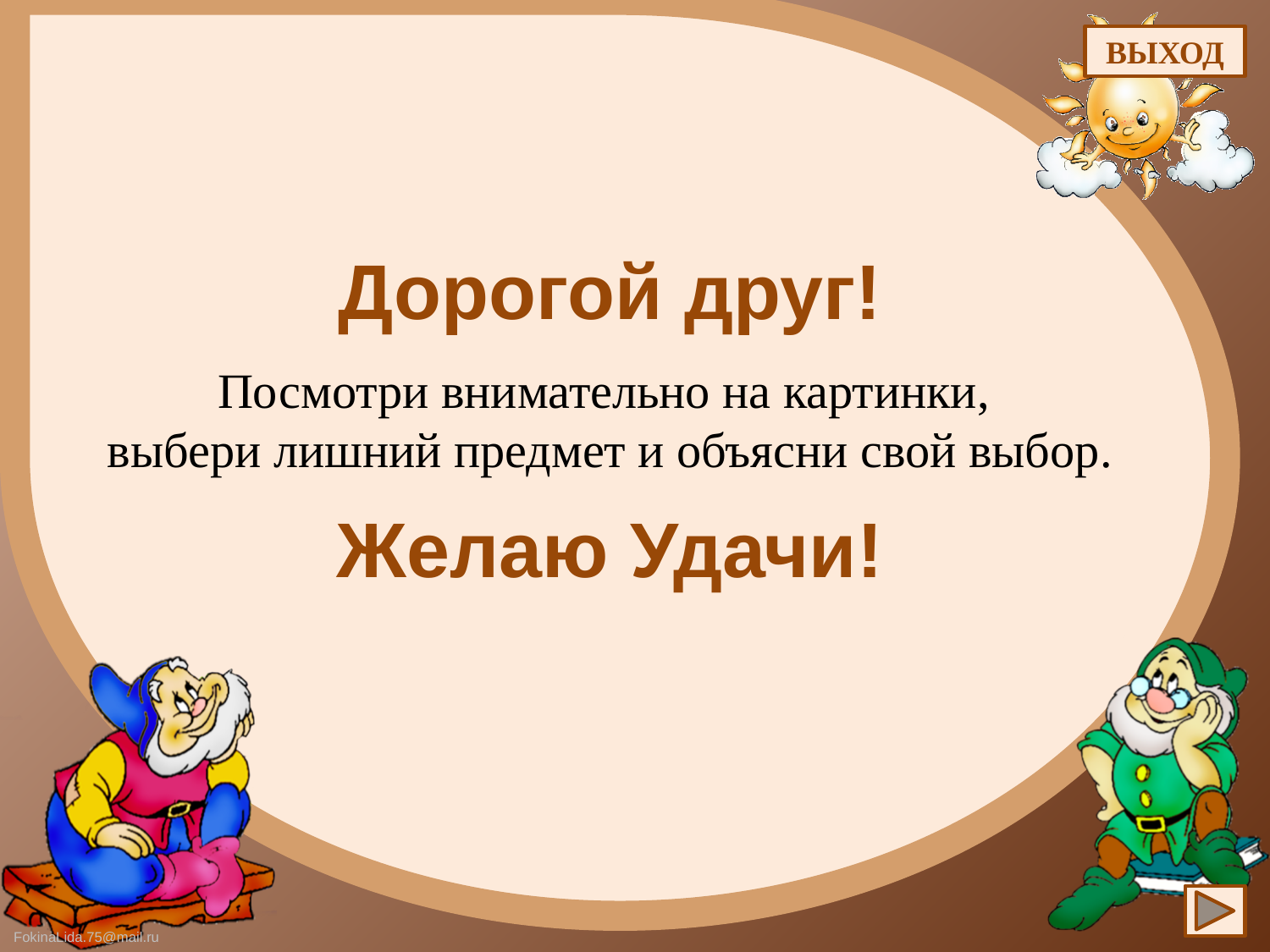

ВЫХОД
Дорогой друг!

Посмотри внимательно на картинки,
выбери лишний предмет и объясни свой выбор.

Желаю Удачи!